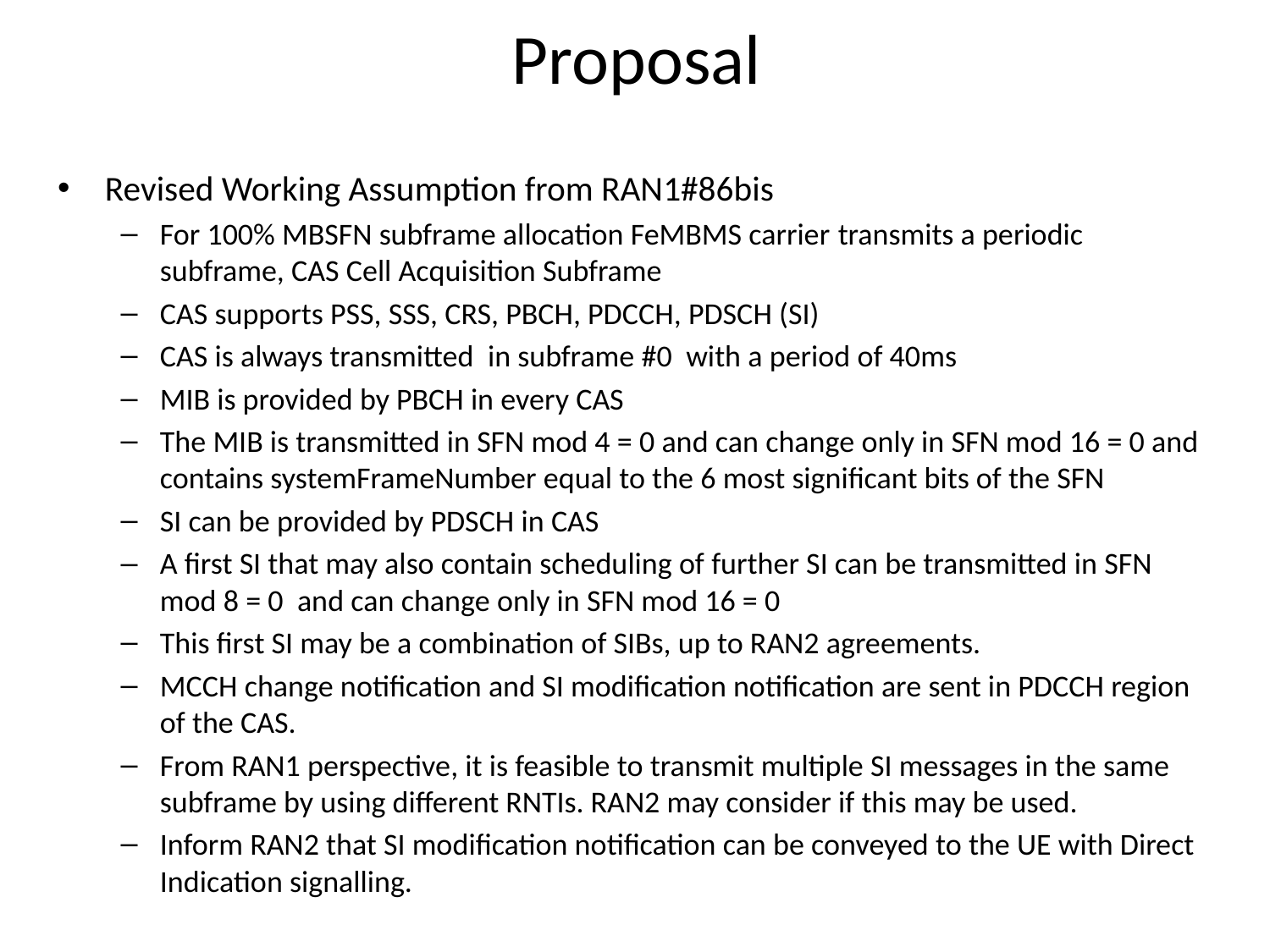

# Proposal
Revised Working Assumption from RAN1#86bis
For 100% MBSFN subframe allocation FeMBMS carrier transmits a periodic subframe, CAS Cell Acquisition Subframe
CAS supports PSS, SSS, CRS, PBCH, PDCCH, PDSCH (SI)
CAS is always transmitted  in subframe #0  with a period of 40ms
MIB is provided by PBCH in every CAS
The MIB is transmitted in SFN mod 4 = 0 and can change only in SFN mod 16 = 0 and contains systemFrameNumber equal to the 6 most significant bits of the SFN
SI can be provided by PDSCH in CAS
A first SI that may also contain scheduling of further SI can be transmitted in SFN mod 8 = 0  and can change only in SFN mod 16 = 0
This first SI may be a combination of SIBs, up to RAN2 agreements.
MCCH change notification and SI modification notification are sent in PDCCH region of the CAS.
From RAN1 perspective, it is feasible to transmit multiple SI messages in the same subframe by using different RNTIs. RAN2 may consider if this may be used.
Inform RAN2 that SI modification notification can be conveyed to the UE with Direct Indication signalling.